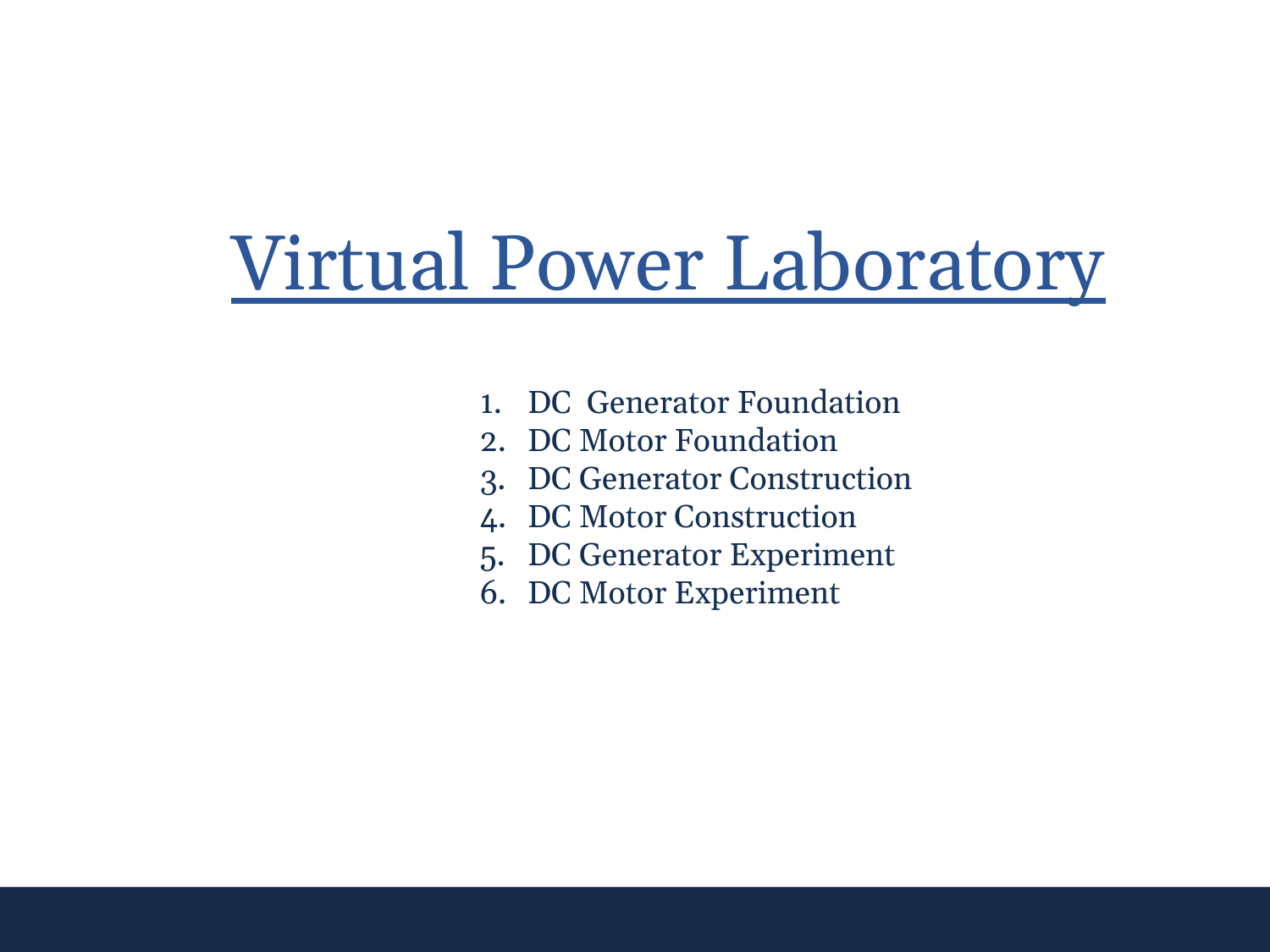

Virtual Power Laboratory
DC  Generator Foundation
DC Motor Foundation
DC Generator Construction
DC Motor Construction
DC Generator Experiment
DC Motor Experiment